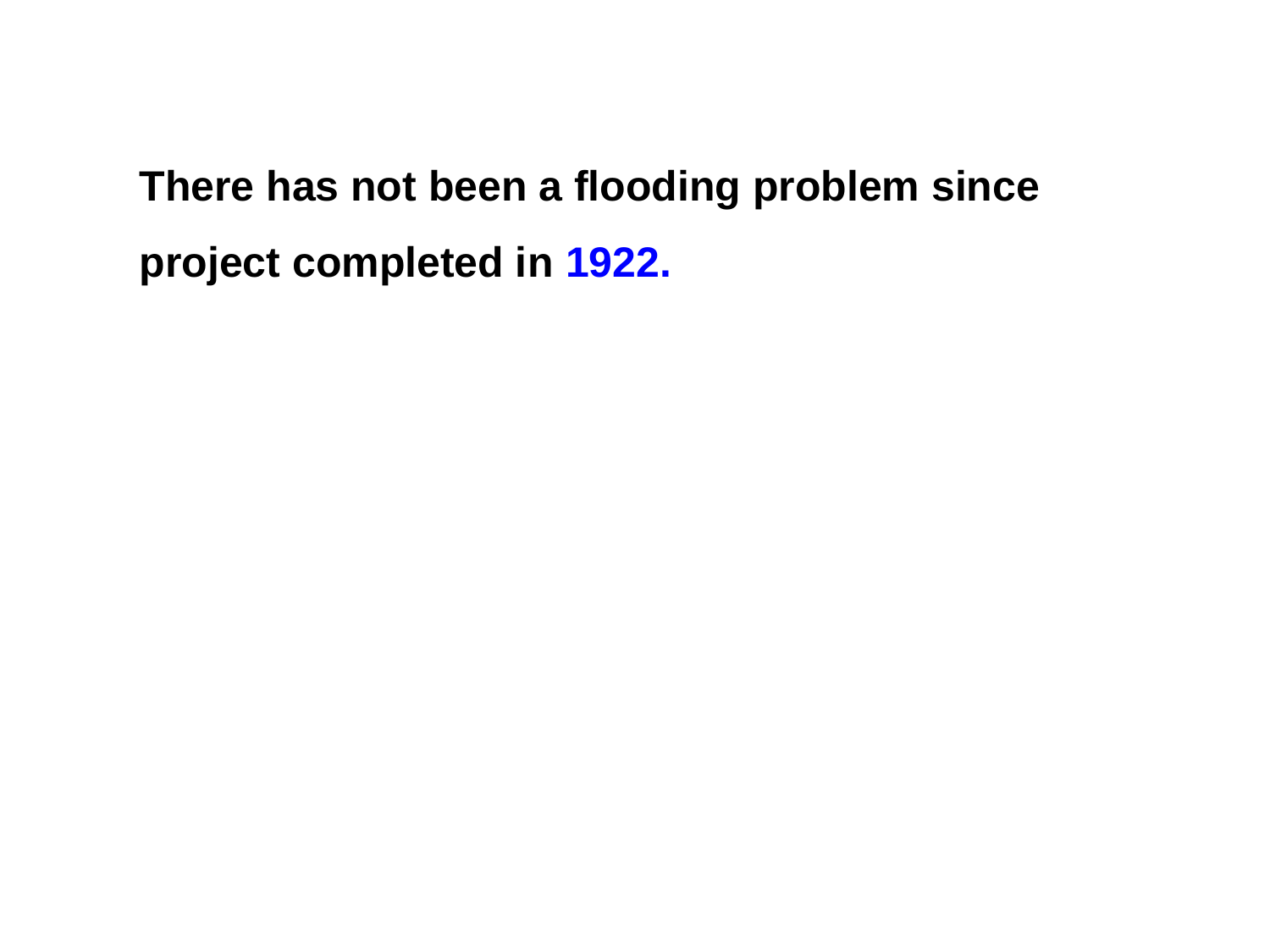

There has not been a flooding problem since project completed in 1922.